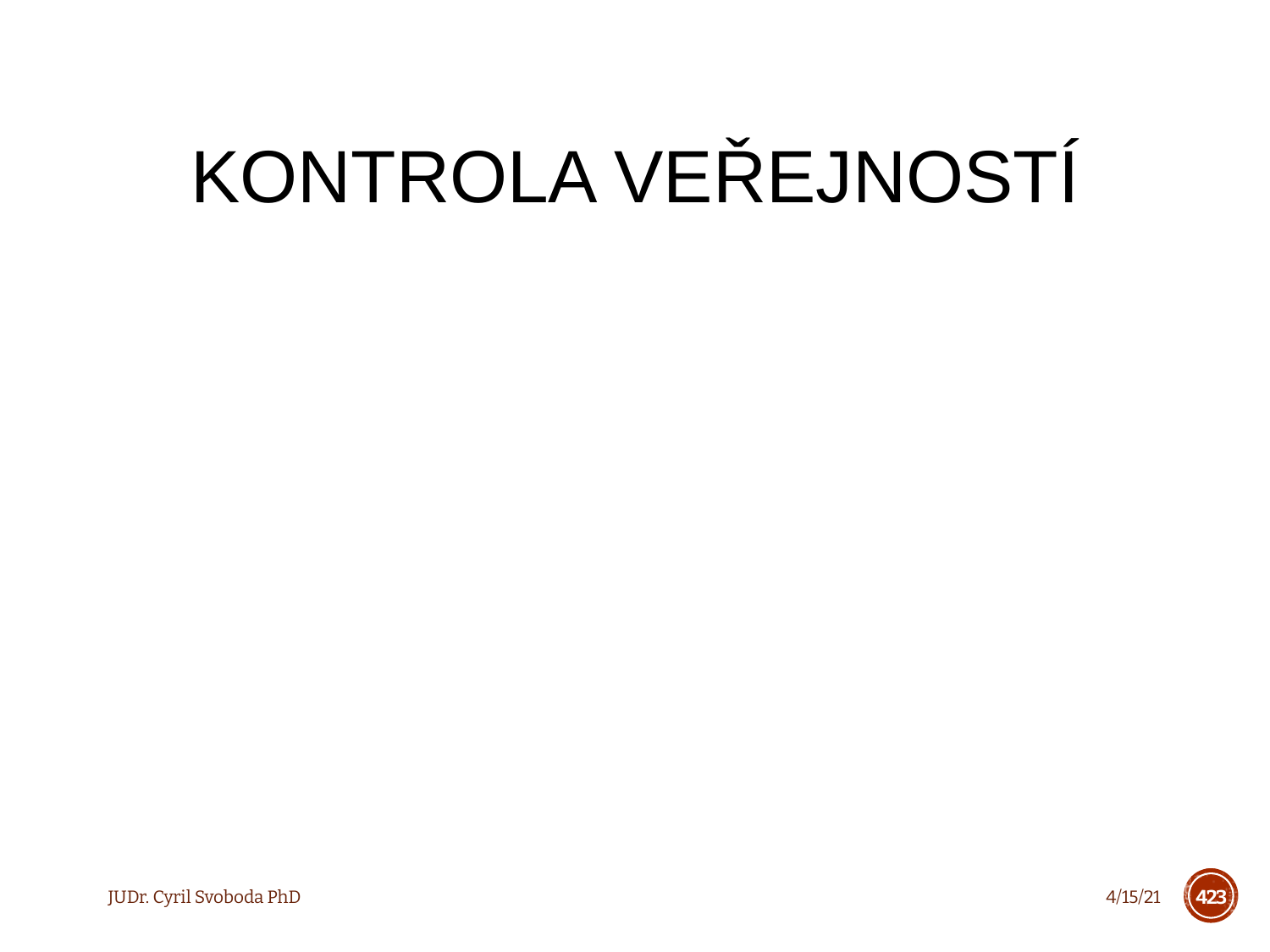

# Kontrola veřejností
JUDr. Cyril Svoboda PhD
4/15/21
423